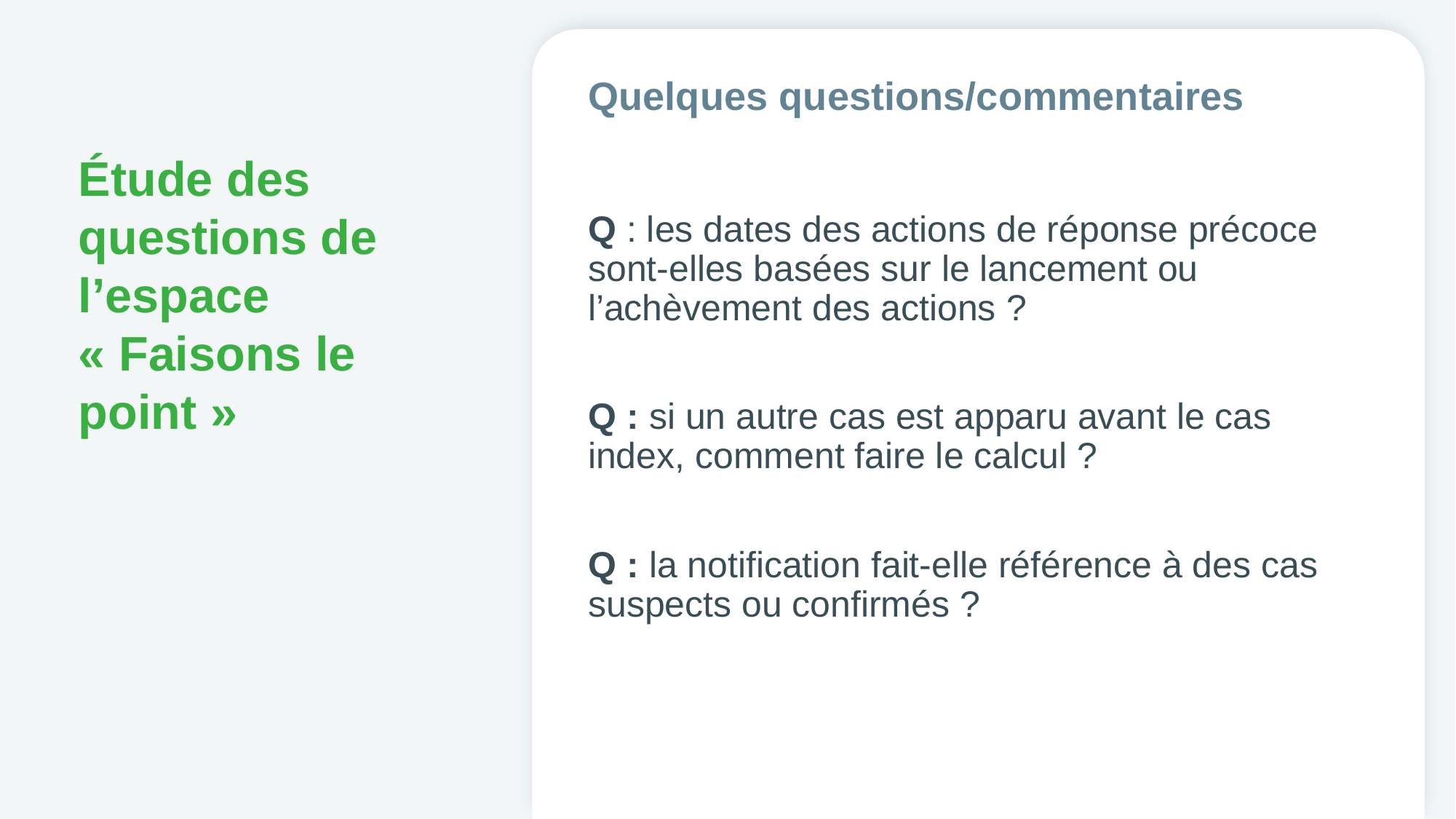

Quelques questions/commentaires
# Étude des questions de l’espace « Faisons le point »
Q : les dates des actions de réponse précoce sont-elles basées sur le lancement ou l’achèvement des actions ?

Q : si un autre cas est apparu avant le cas index, comment faire le calcul ?

Q : la notification fait-elle référence à des cas suspects ou confirmés ?